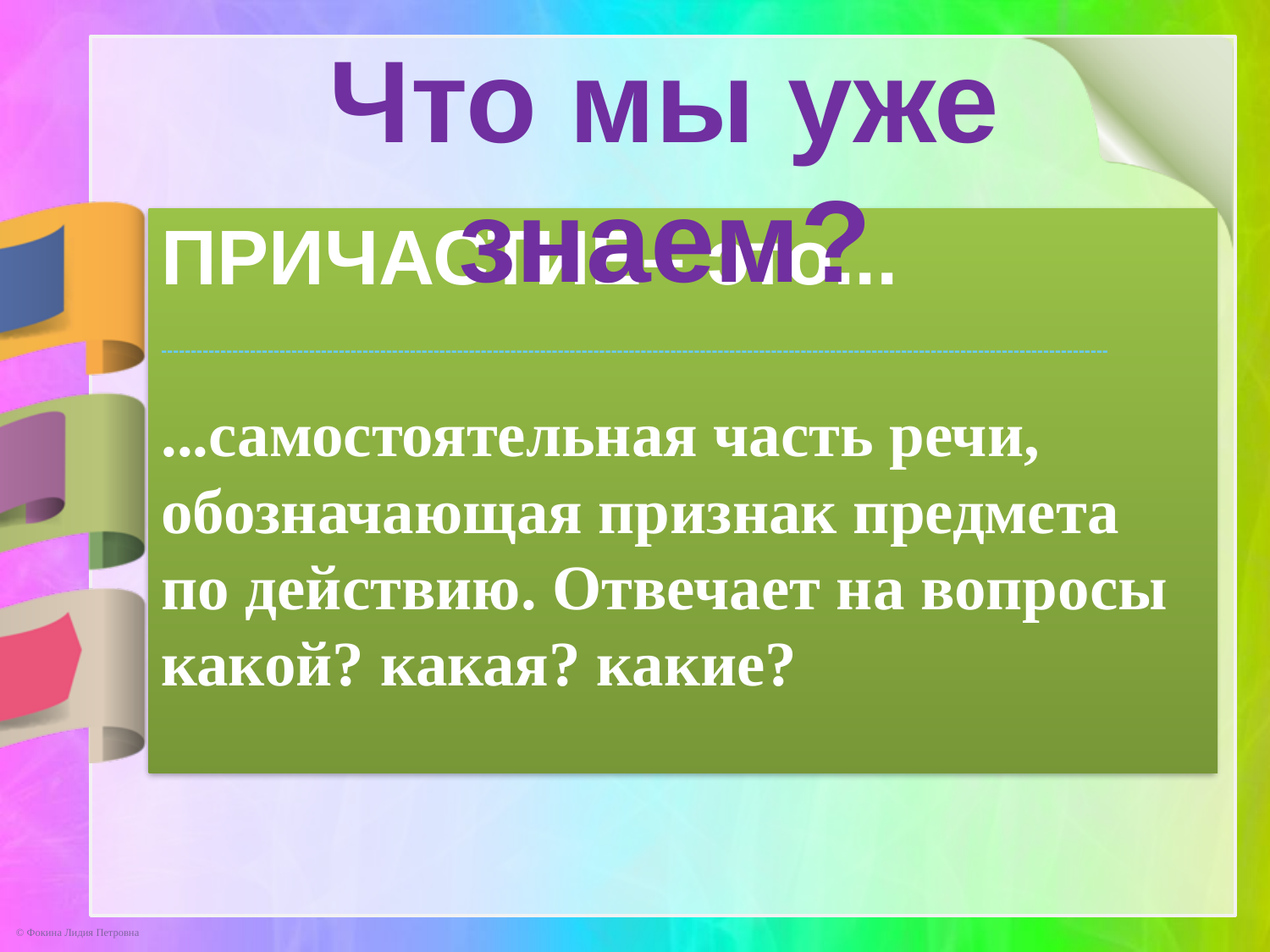

Что мы уже знаем?
ПРИЧАСТИЕ– это...

----------------------------------------------------------------------------------------------------------------------------------------------------------------

...самостоятельная часть речи,
обозначающая признак предмета
по действию. Отвечает на вопросы
какой? какая? какие?